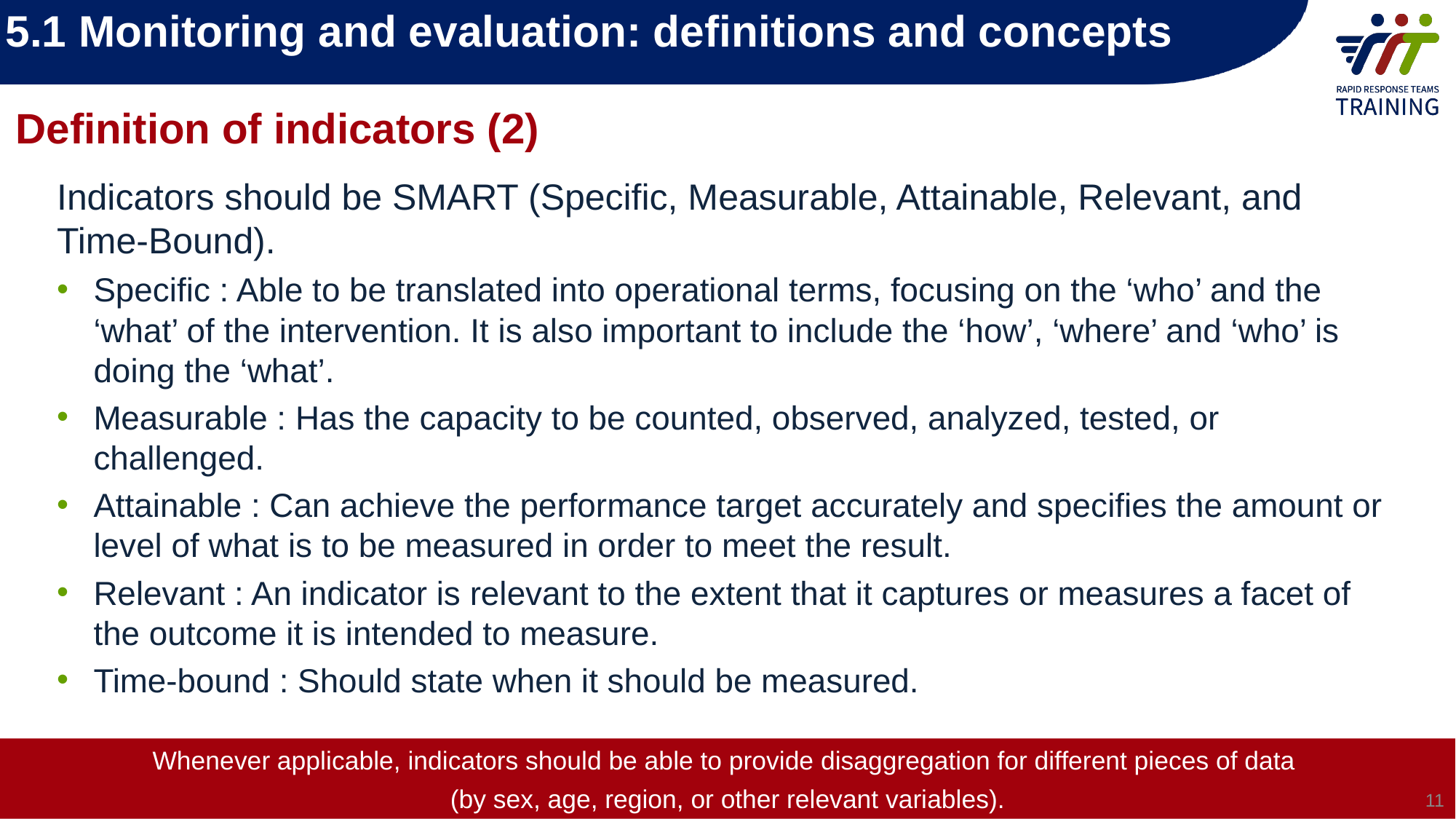

5.1 Monitoring and evaluation: definitions and concepts

Definition of indicators (2)
Indicators should be SMART (Specific, Measurable, Attainable, Relevant, and Time-Bound).
Specific : Able to be translated into operational terms, focusing on the ‘who’ and the ‘what’ of the intervention. It is also important to include the ‘how’, ‘where’ and ‘who’ is doing the ‘what’.
Measurable : Has the capacity to be counted, observed, analyzed, tested, or challenged.
Attainable : Can achieve the performance target accurately and specifies the amount or level of what is to be measured in order to meet the result.
Relevant : An indicator is relevant to the extent that it captures or measures a facet of the outcome it is intended to measure.
Time-bound : Should state when it should be measured.
Whenever applicable, indicators should be able to provide disaggregation for different pieces of data
(by sex, age, region, or other relevant variables).
11